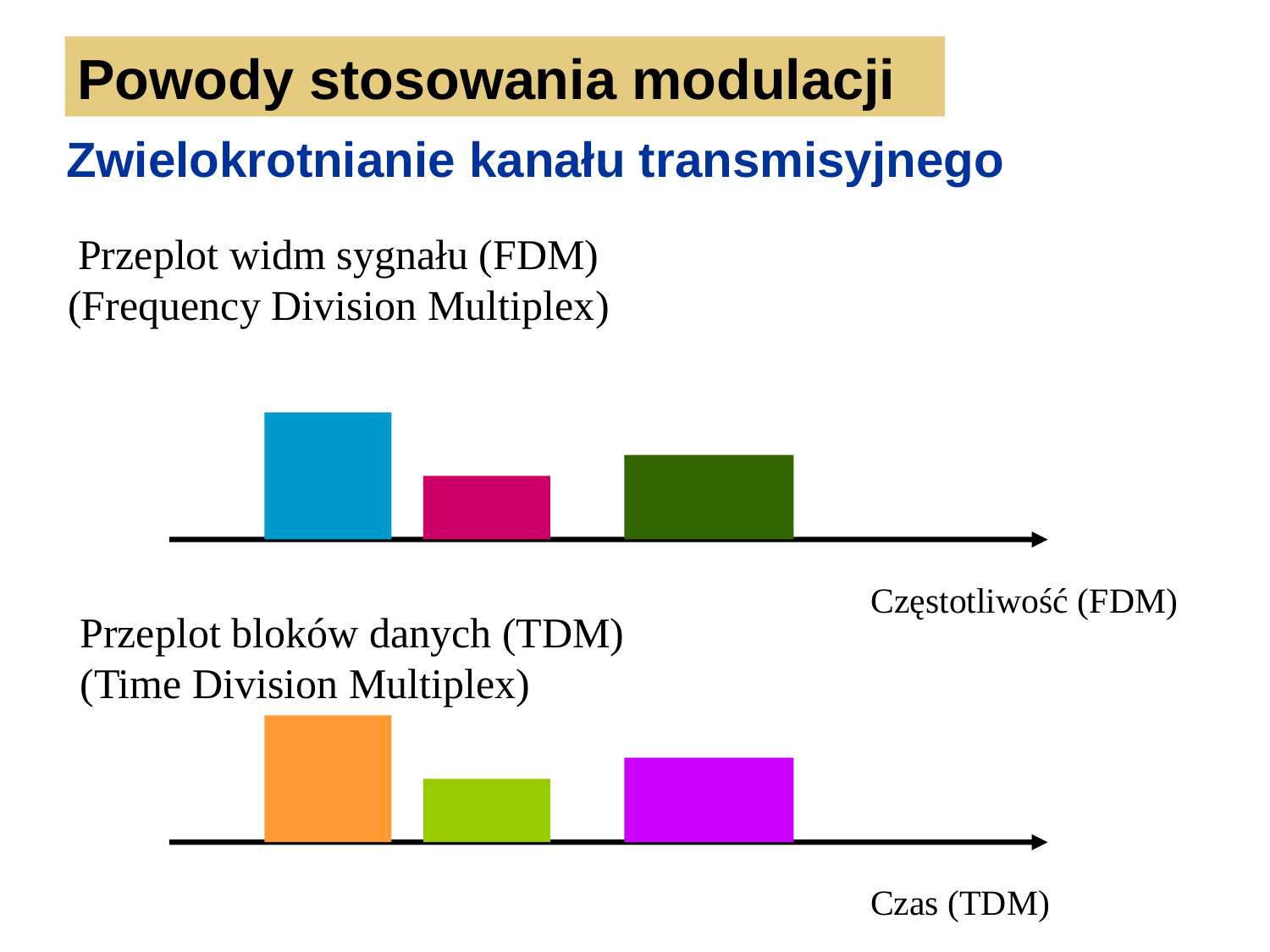

Powody stosowania modulacji
Zwielokrotnianie kanału transmisyjnego
Przeplot widm sygnału (FDM)
(Frequency Division Multiplex)

Częstotliwość (FDM)
Przeplot bloków danych (TDM)
(Time Division Multiplex)

Czas (TDM)